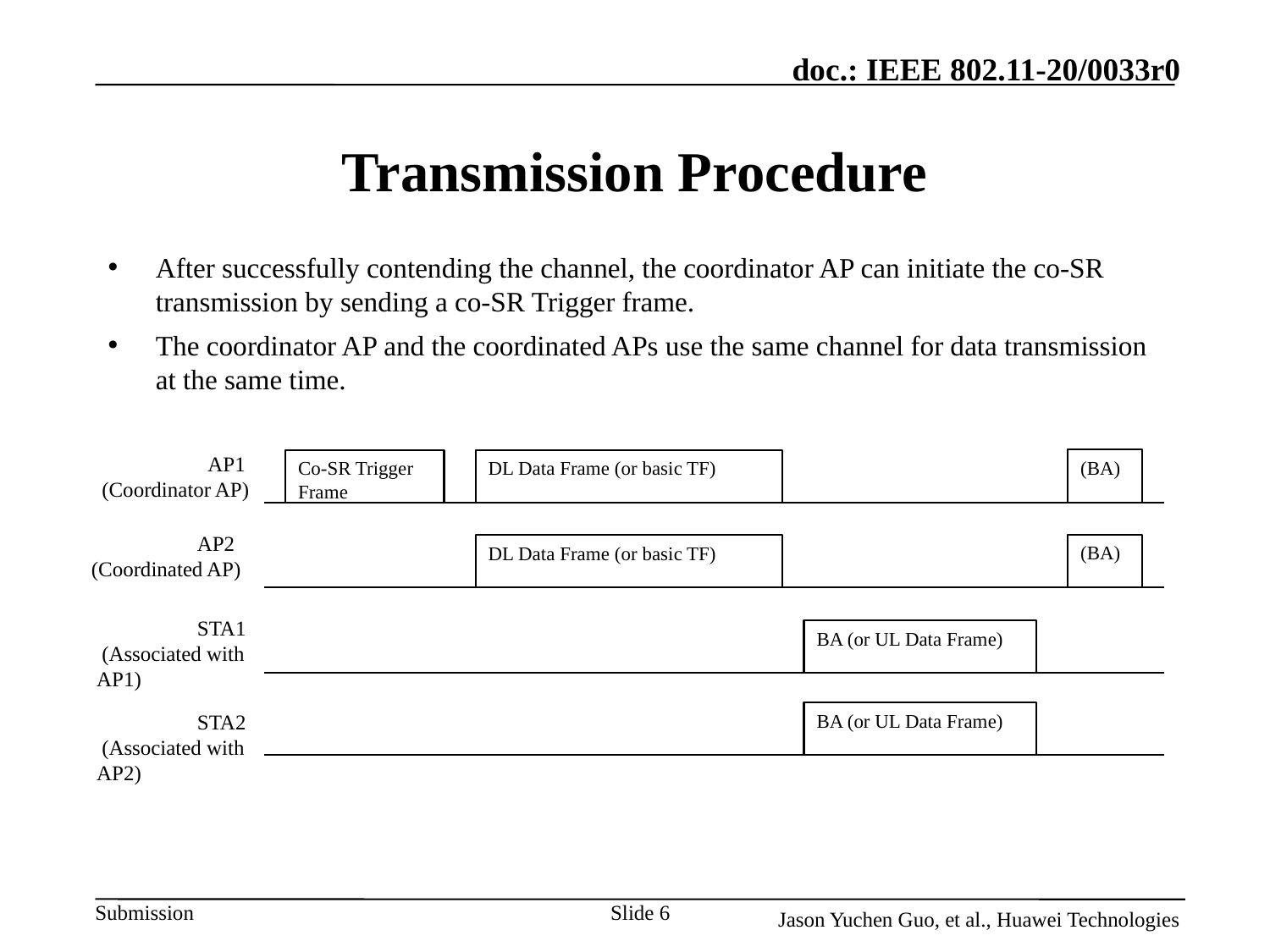

# Transmission Procedure
After successfully contending the channel, the coordinator AP can initiate the co-SR transmission by sending a co-SR Trigger frame.
The coordinator AP and the coordinated APs use the same channel for data transmission at the same time.
                     AP1
 (Coordinator AP)
(BA)
Co-SR Trigger Frame
DL Data Frame (or basic TF)
                     AP2
 (Coordinated AP)
(BA)
DL Data Frame (or basic TF)
                   STA1
 (Associated with AP1)
BA (or UL Data Frame)
                   STA2
 (Associated with AP2)
BA (or UL Data Frame)
Slide 6